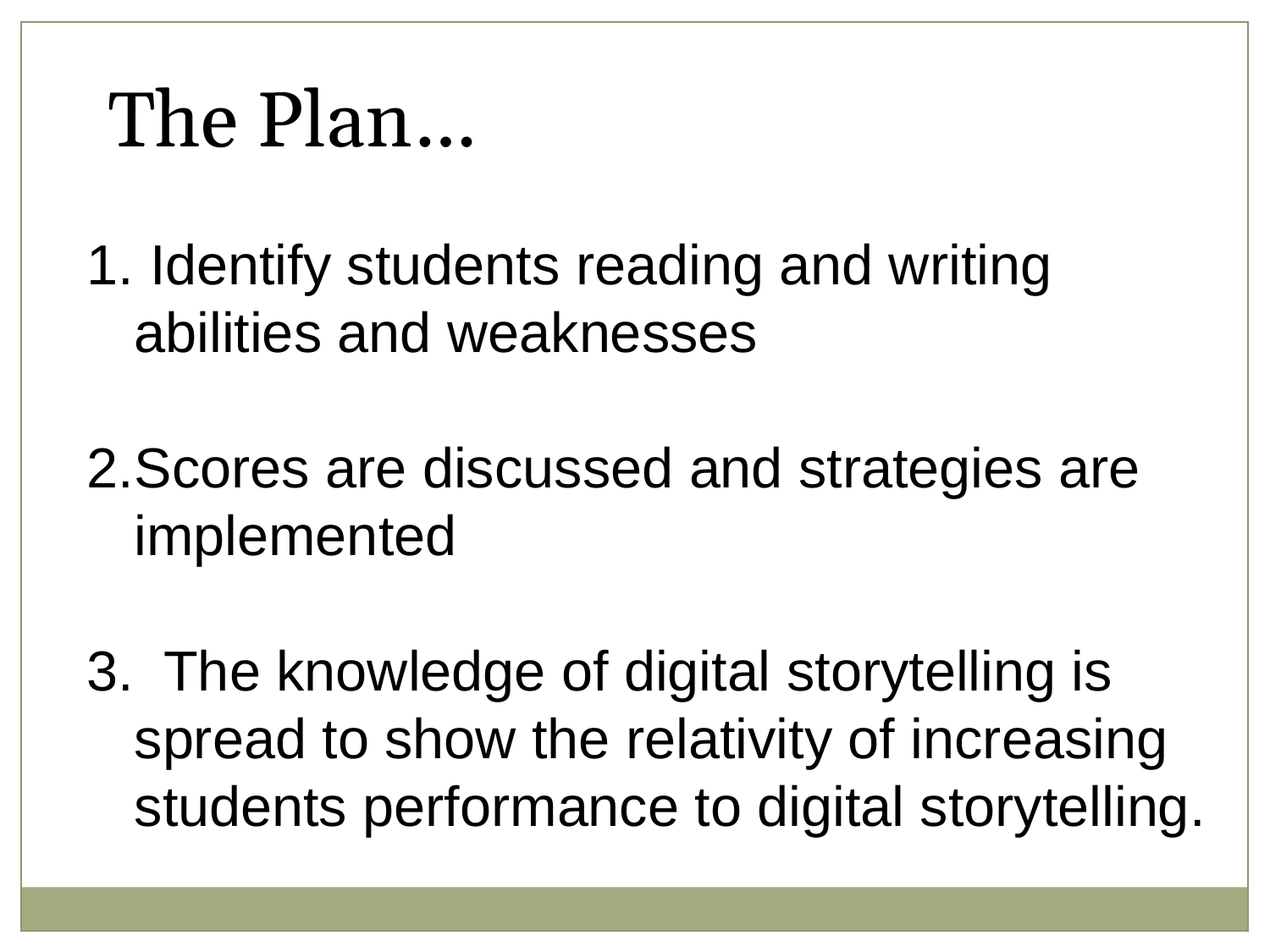

The Plan…
 Identify students reading and writing abilities and weaknesses

Scores are discussed and strategies are implemented

3.  The knowledge of digital storytelling is spread to show the relativity of increasing students performance to digital storytelling.